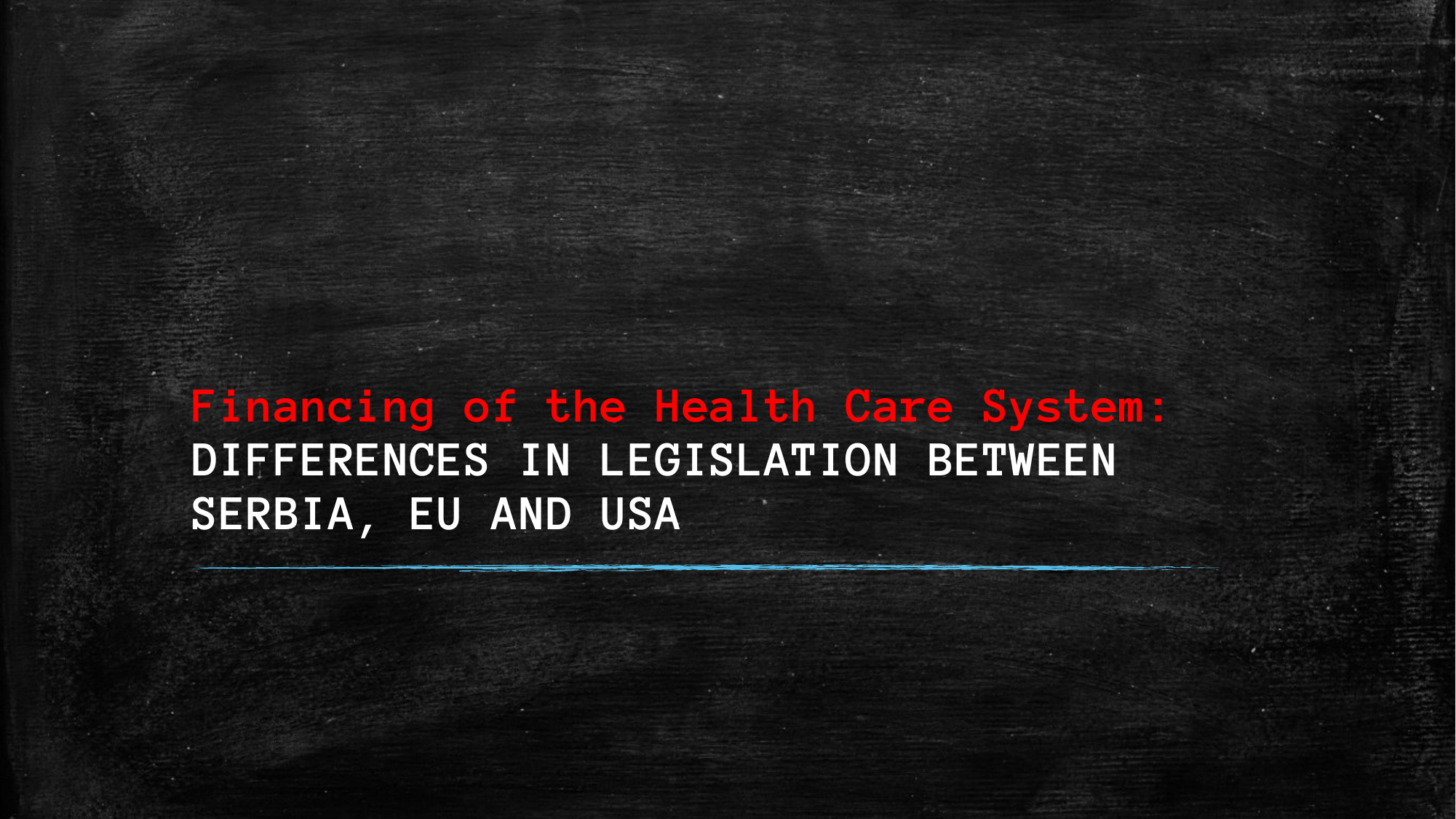

# Financing of the Health Care System: DIFFERENCES IN LEGISLATION BETWEEN SERBIA, EU AND USA